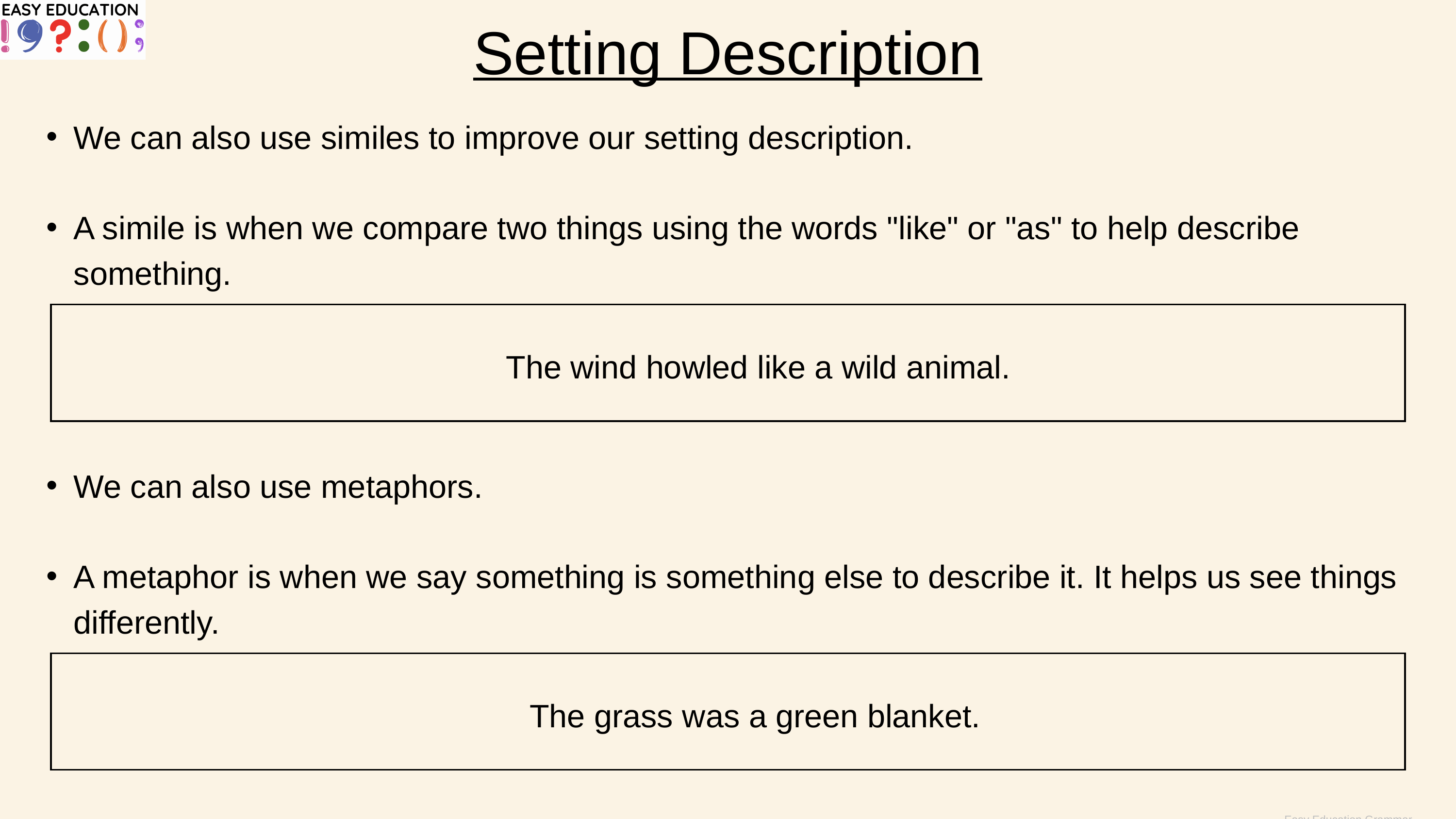

Setting Description
We can also use similes to improve our setting description.

A simile is when we compare two things using the words "like" or "as" to help describe something.

The wind howled like a wild animal.
We can also use metaphors.

A metaphor is when we say something is something else to describe it. It helps us see things differently.

The grass was a green blanket.